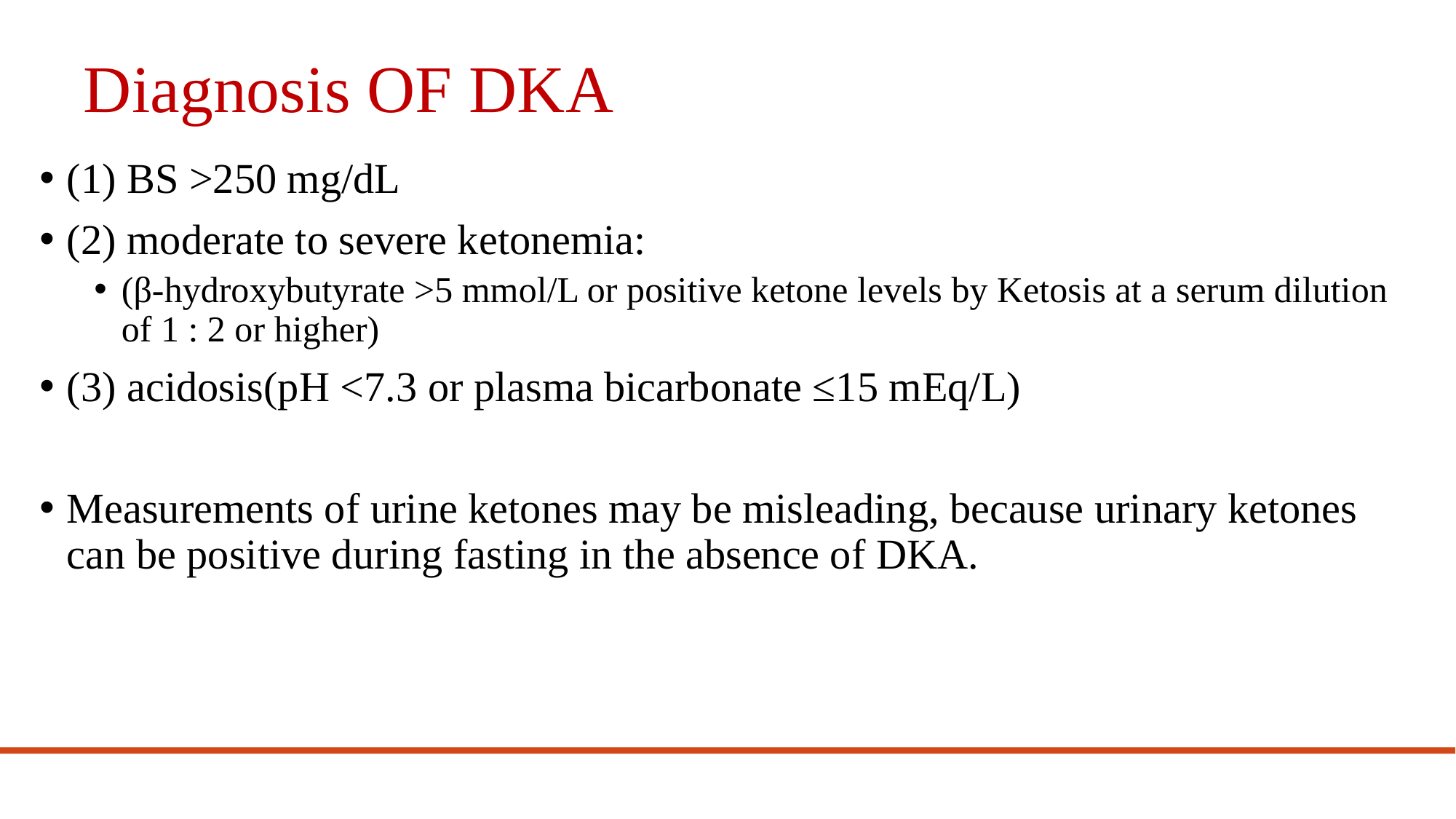

# Diagnosis OF DKA
(1) BS >250 mg/dL
(2) moderate to severe ketonemia:
(β-hydroxybutyrate >5 mmol/L or positive ketone levels by Ketosis at a serum dilution of 1 : 2 or higher)
(3) acidosis(pH <7.3 or plasma bicarbonate ≤15 mEq/L)

Measurements of urine ketones may be misleading, because urinary ketones can be positive during fasting in the absence of DKA.